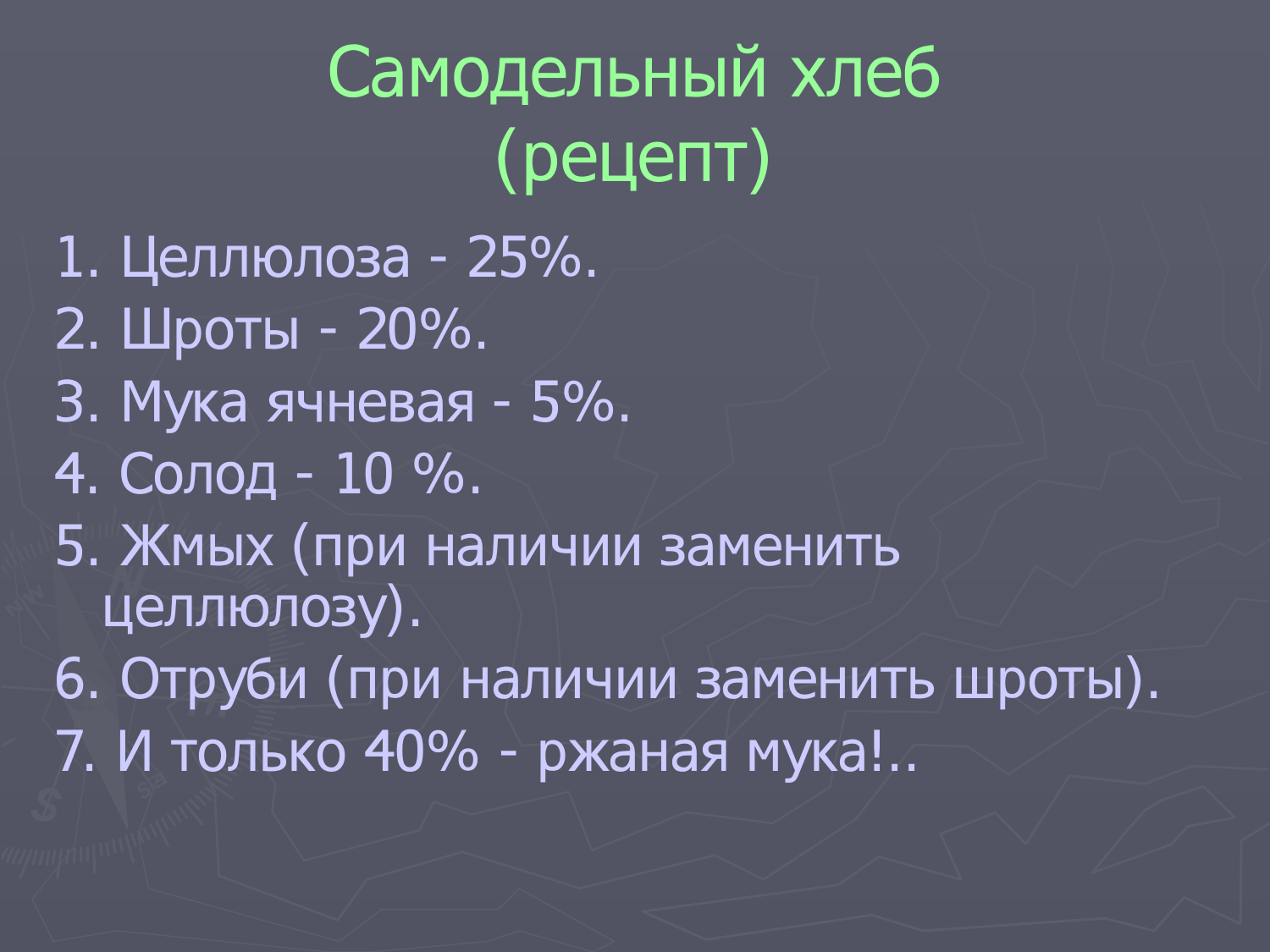

# Самодельный хлеб (рецепт)
1. Целлюлоза - 25%.
2. Шроты - 20%.
3. Мука ячневая - 5%.
4. Солод - 10 %.
5. Жмых (при наличии заменить целлюлозу).
6. Отруби (при наличии заменить шроты).
7. И только 40% - ржаная мука!..